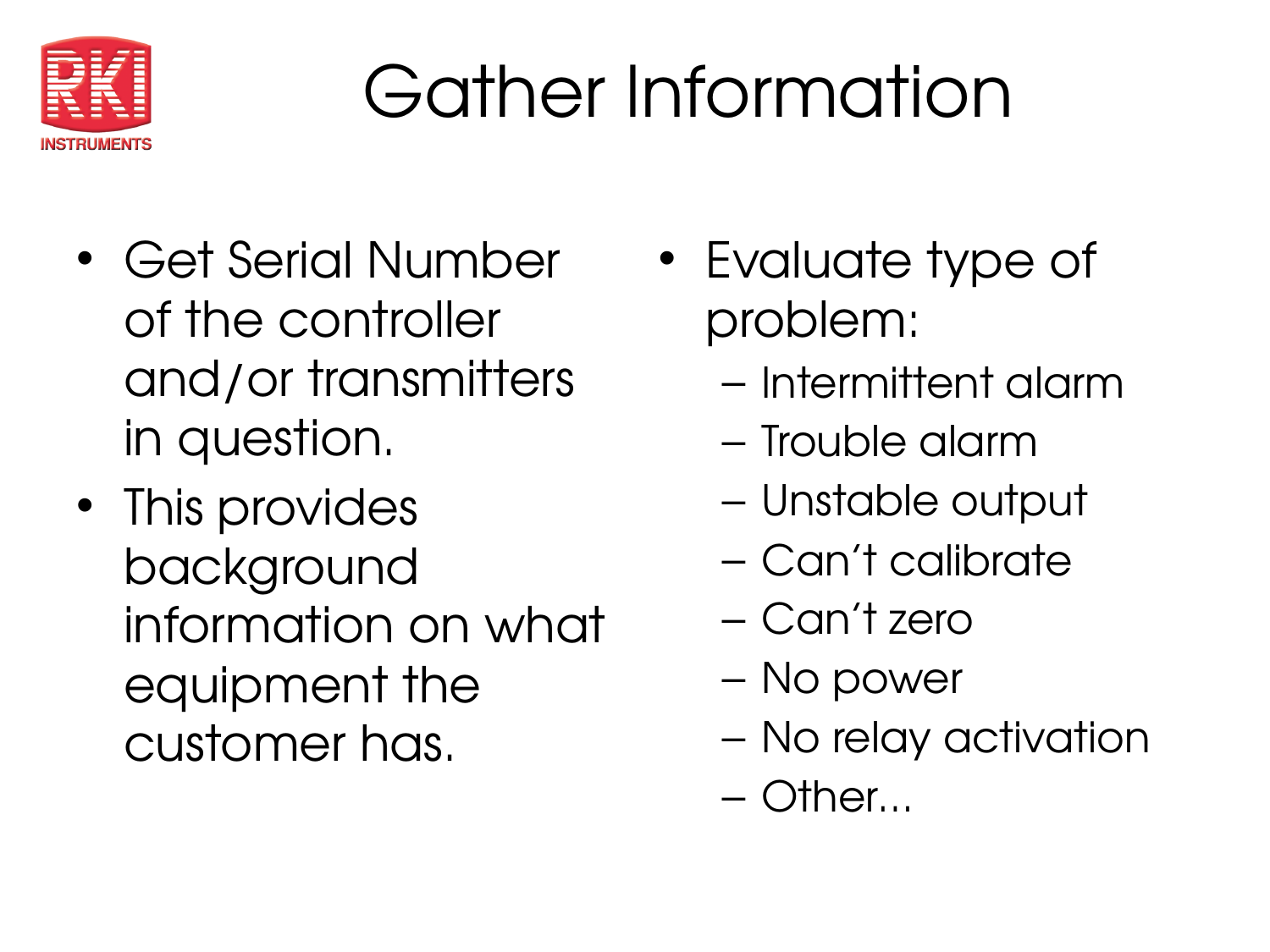

# Gather Information
Get Serial Number of the controller and/or transmitters in question.
This provides background information on what equipment the customer has.
Evaluate type of problem:
Intermittent alarm
Trouble alarm
Unstable output
Can’t calibrate
Can’t zero
No power
No relay activation
Other…